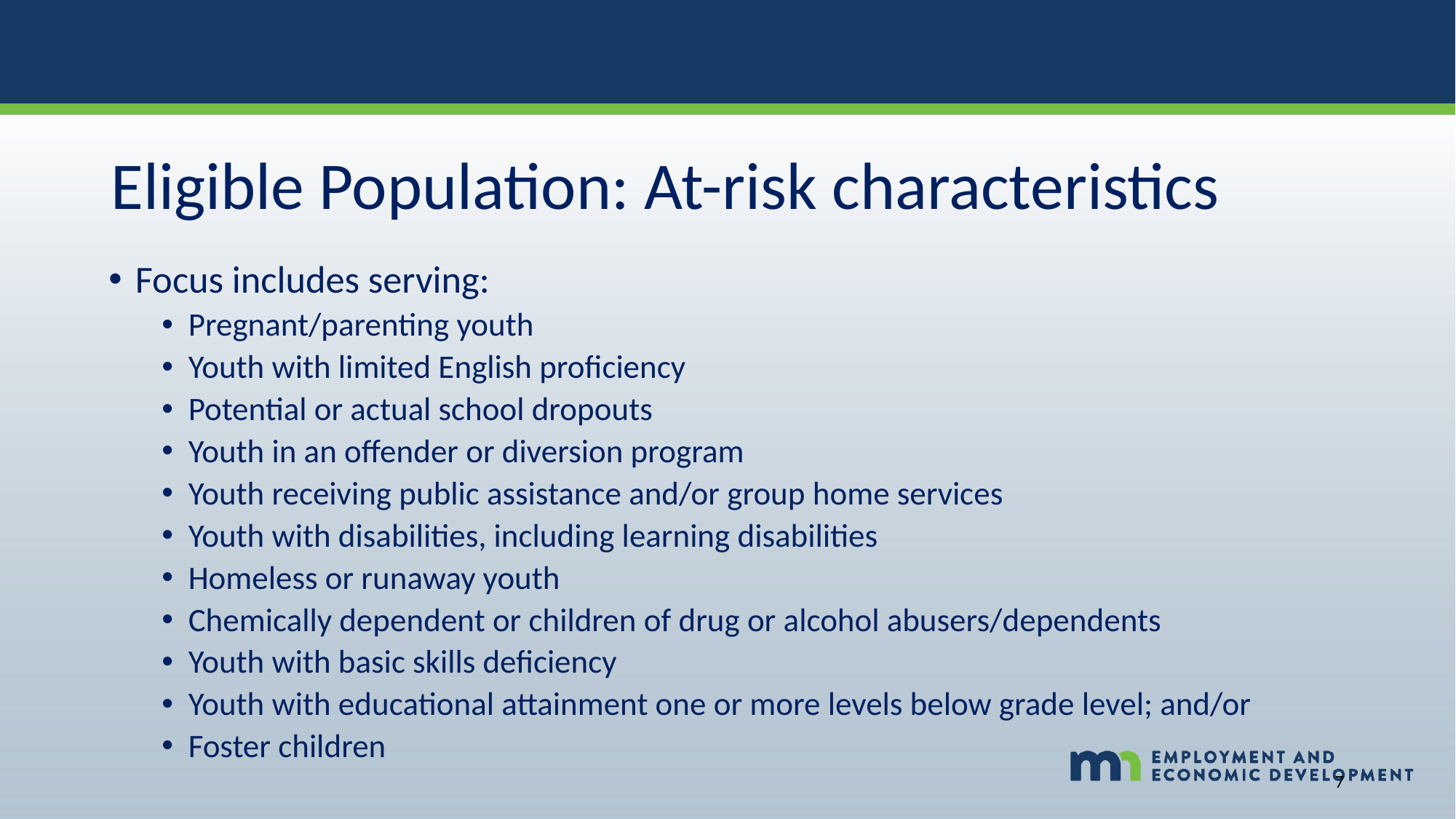

# Eligible Population: At-risk characteristics
Focus includes serving:
Pregnant/parenting youth
Youth with limited English proficiency
Potential or actual school dropouts
Youth in an offender or diversion program
Youth receiving public assistance and/or group home services
Youth with disabilities, including learning disabilities
Homeless or runaway youth
Chemically dependent or children of drug or alcohol abusers/dependents
Youth with basic skills deficiency
Youth with educational attainment one or more levels below grade level; and/or
Foster children
7